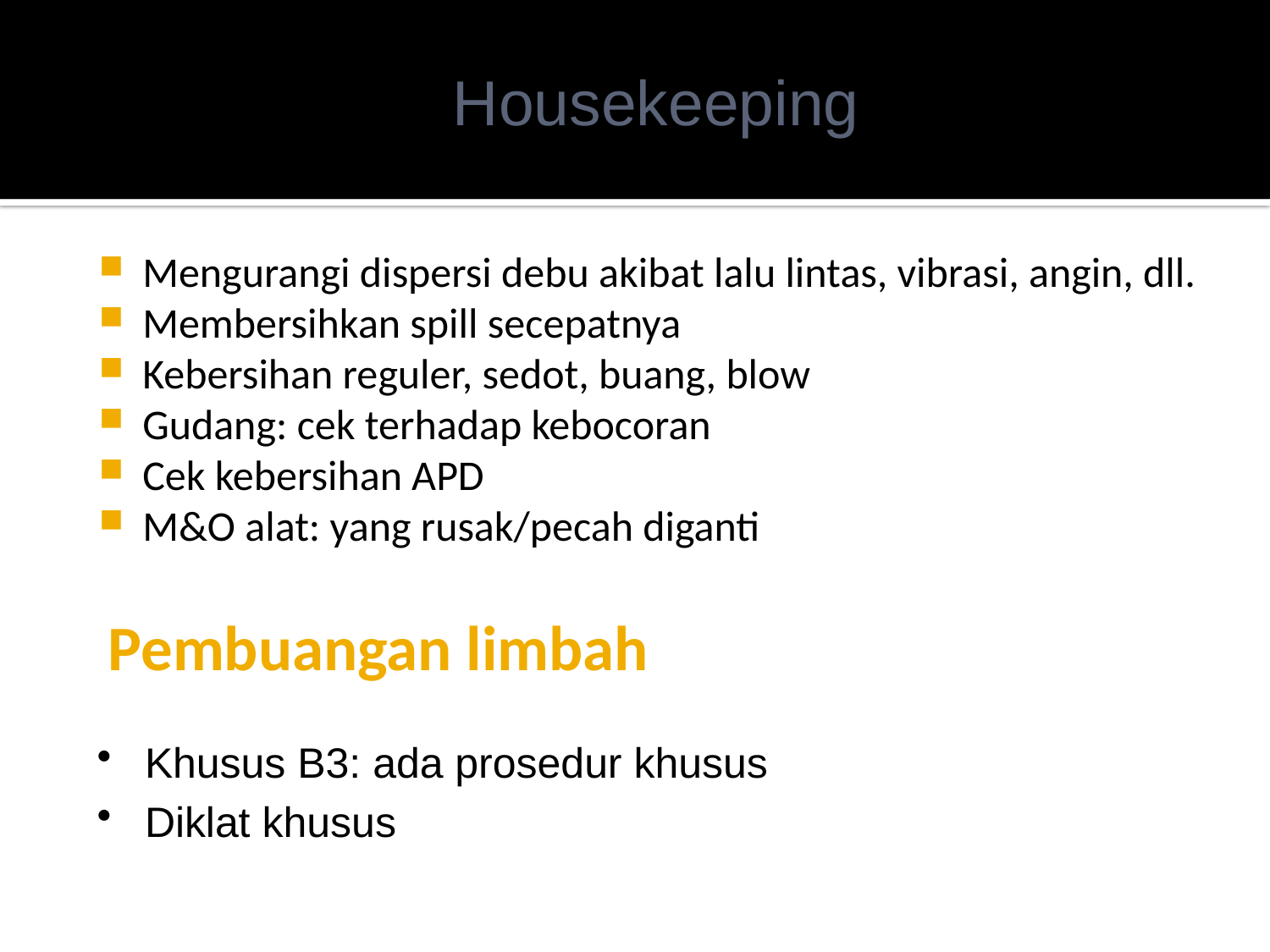

Housekeeping
Mengurangi dispersi debu akibat lalu lintas, vibrasi, angin, dll.
Membersihkan spill secepatnya
Kebersihan reguler, sedot, buang, blow
Gudang: cek terhadap kebocoran
Cek kebersihan APD
M&O alat: yang rusak/pecah diganti

# Pembuangan limbah
Khusus B3: ada prosedur khusus
Diklat khusus